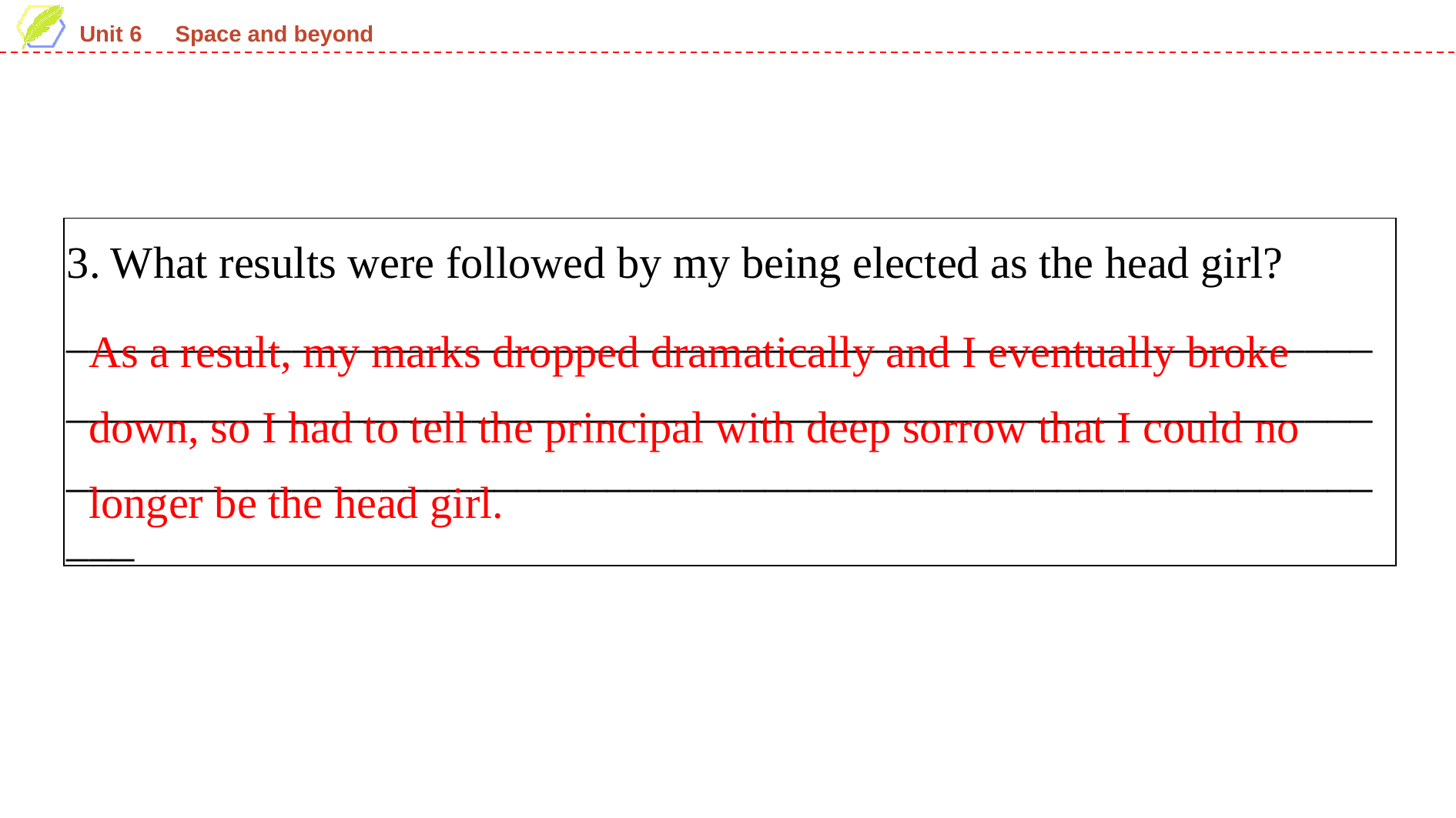

| 3. What results were followed by my being elected as the head girl? \_\_\_\_\_\_\_\_\_\_\_\_\_\_\_\_\_\_\_\_\_\_\_\_\_\_\_\_\_\_\_\_\_\_\_\_\_\_\_\_\_\_\_\_\_\_\_\_\_\_\_\_\_\_\_\_\_\_\_\_\_\_\_\_\_\_\_\_\_\_\_\_\_\_\_\_\_\_\_\_\_\_\_\_\_\_\_\_\_\_\_\_\_\_\_\_\_\_\_\_\_\_\_\_\_\_\_\_\_\_\_\_\_\_\_\_\_\_\_\_\_\_\_\_\_\_\_\_\_\_\_\_\_\_\_\_\_\_\_\_\_\_\_\_\_\_\_\_\_\_\_\_\_\_\_\_\_\_\_\_\_\_\_\_\_\_\_\_\_\_\_\_\_\_\_\_\_ |
| --- |
As a result, my marks dropped dramatically and I eventually broke down, so I had to tell the principal with deep sorrow that I could no longer be the head girl.